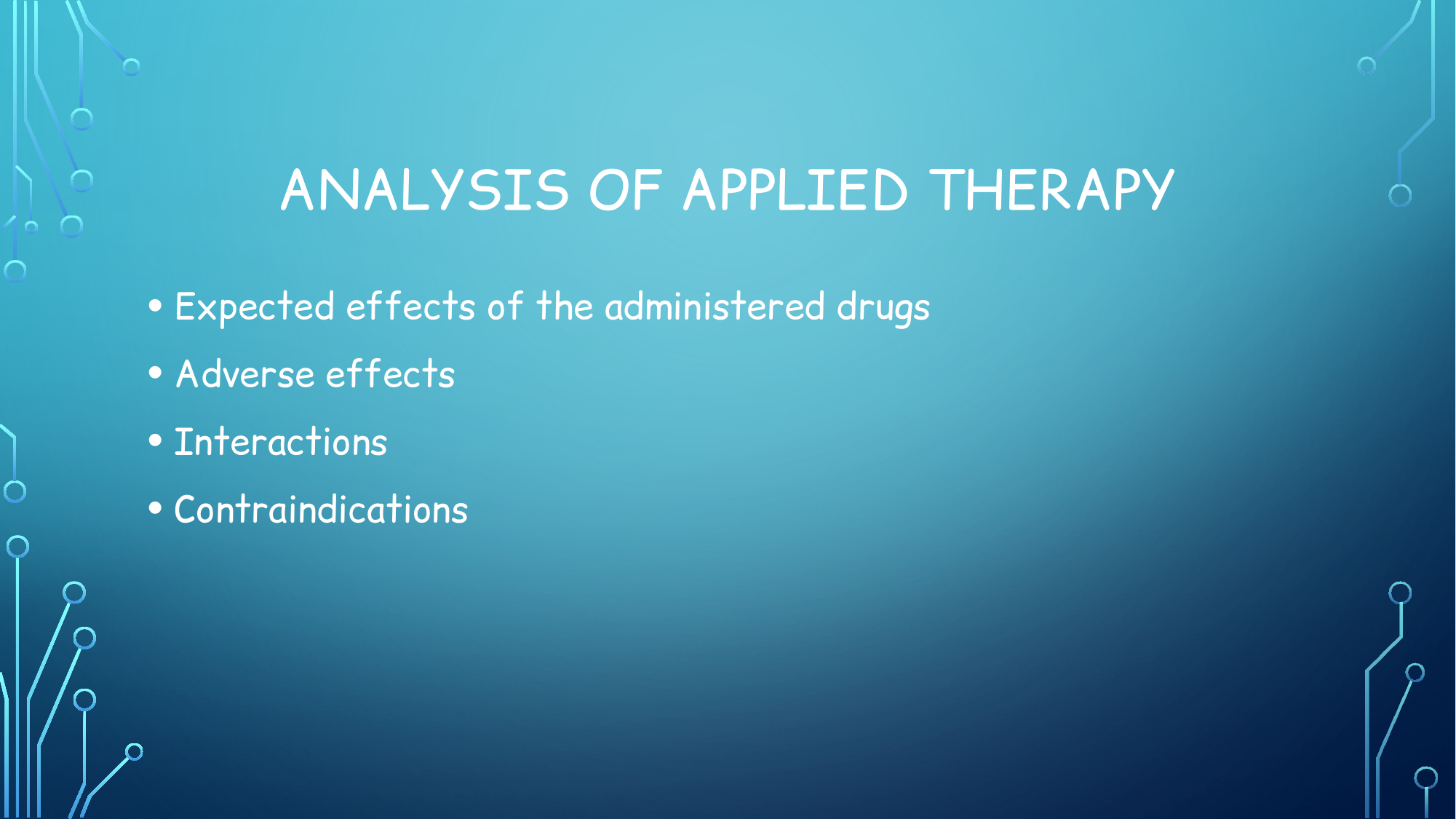

# Analysis of applied therapy
Expected effects of the administered drugs
Adverse effects
Interactions
Contraindications